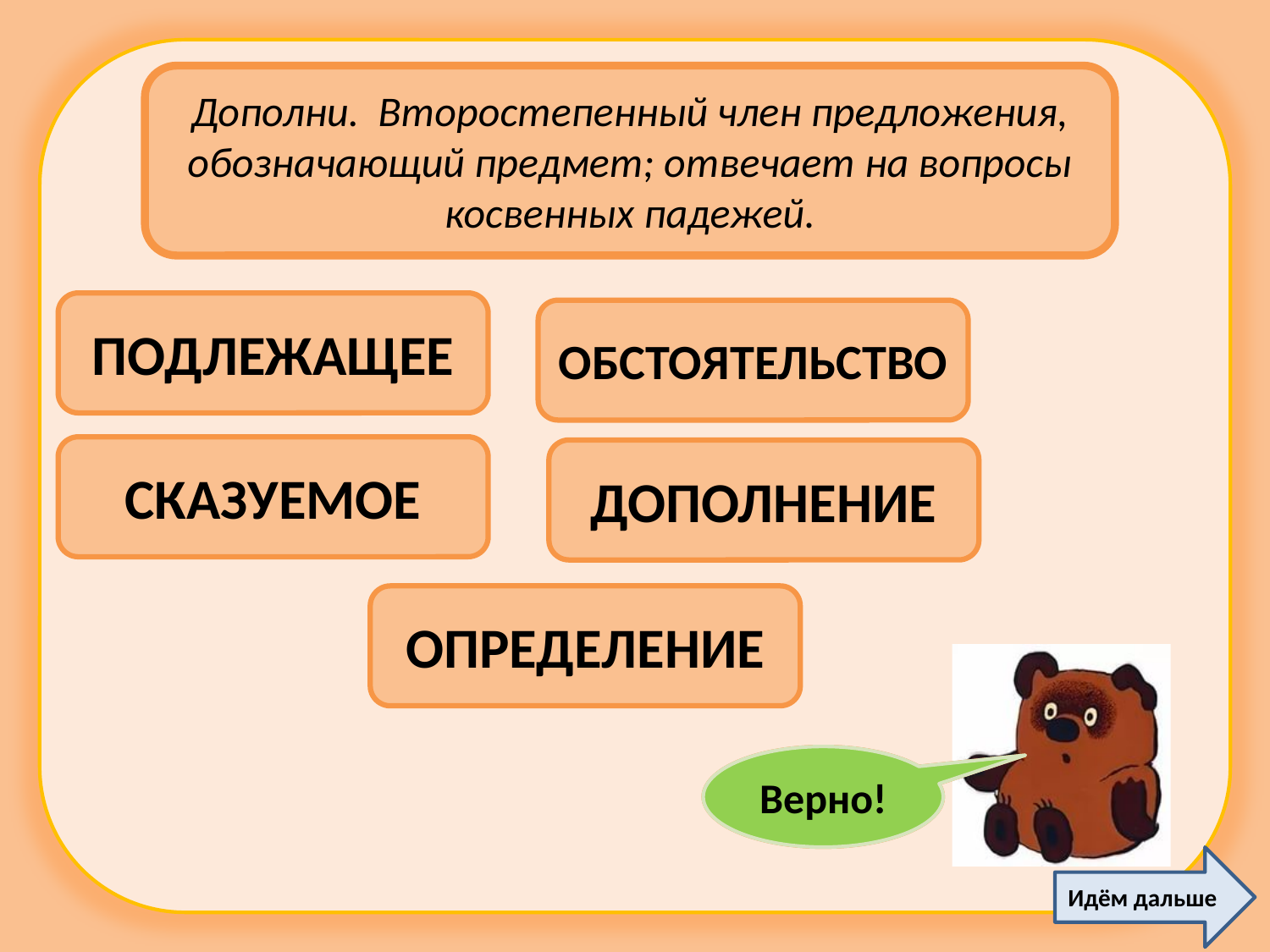

Дополни.  Второстепенный член предложения, обозначающий предмет; отвечает на вопросы косвенных падежей.

ПОДЛЕЖАЩЕЕ
ОБСТОЯТЕЛЬСТВО

СКАЗУЕМОЕ
ДОПОЛНЕНИЕ
ОПРЕДЕЛЕНИЕ
Подумай еще
Верно!
Идём дальше